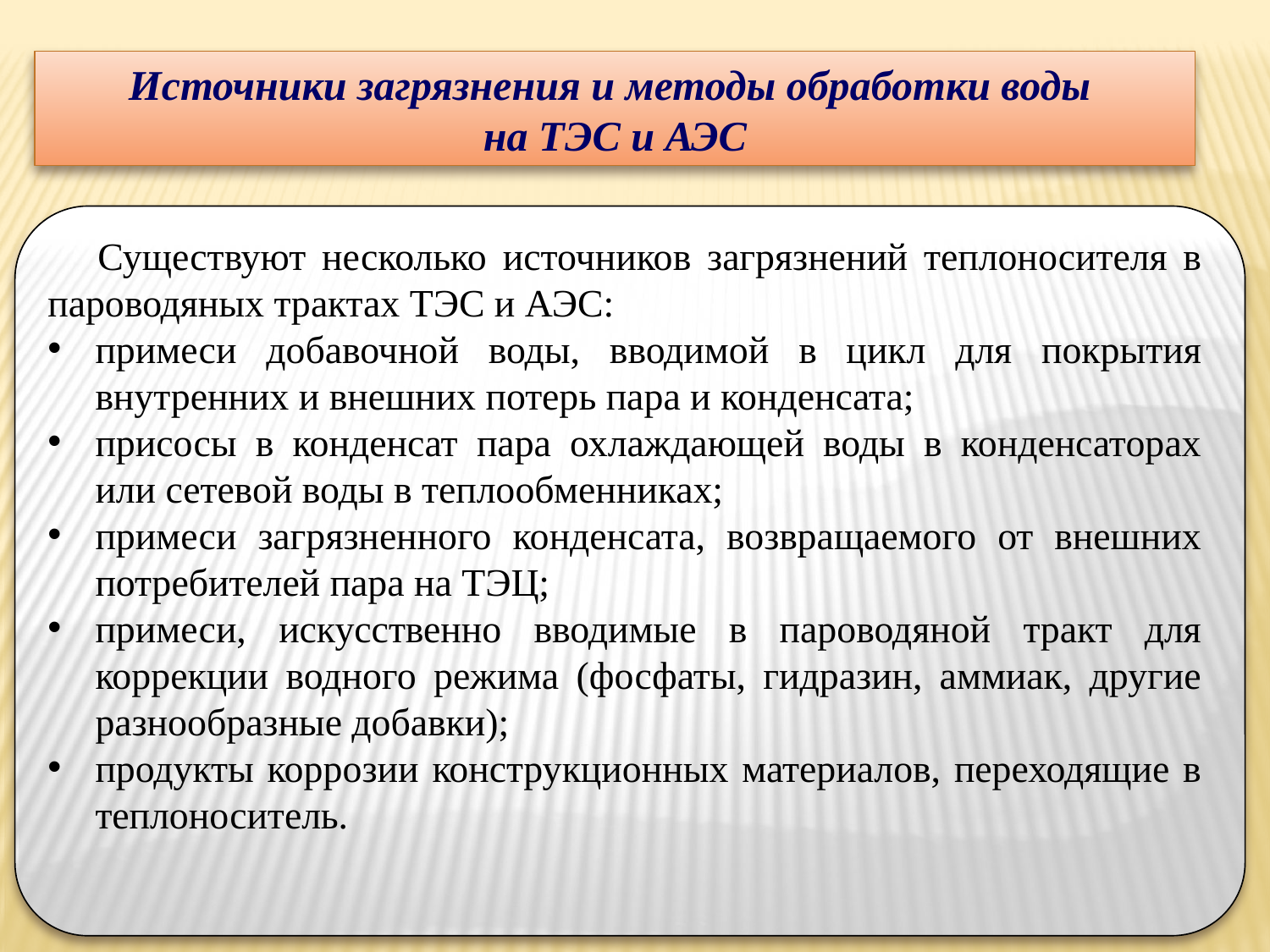

Источники загрязнения и методы обработки воды
на ТЭС и АЭС

Существуют несколько источников загрязнений теплоносителя в пароводяных трактах ТЭС и АЭС:
примеси добавочной воды, вводимой в цикл для покрытия внутренних и внешних потерь пара и конденсата;
присосы в конденсат пара охлаждающей воды в конденсаторах или сетевой воды в теплообменниках;
примеси загрязненного конденсата, возвращаемого от внешних потребителей пара на ТЭЦ;
примеси, искусственно вводимые в пароводяной тракт для коррекции водного режима (фосфаты, гидразин, аммиак, другие разнообразные добавки);
продукты коррозии конструкционных материалов, переходящие в теплоноситель.